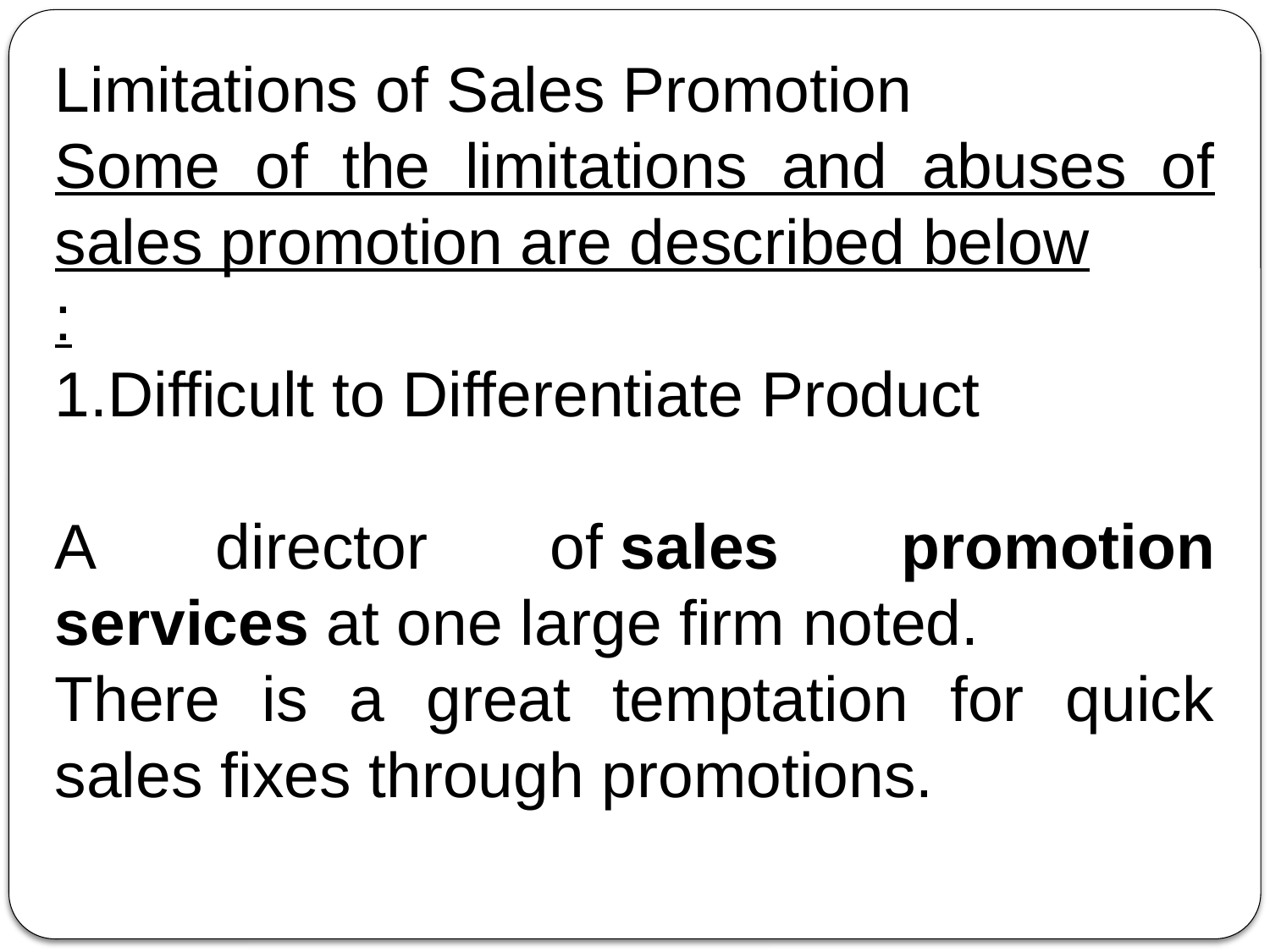

Limitations of Sales Promotion
Some of the limitations and abuses of sales promotion are described below
:
Difficult to Differentiate Product

A director of sales promotion services at one large firm noted.
There is a great temptation for quick sales fixes through promotions.